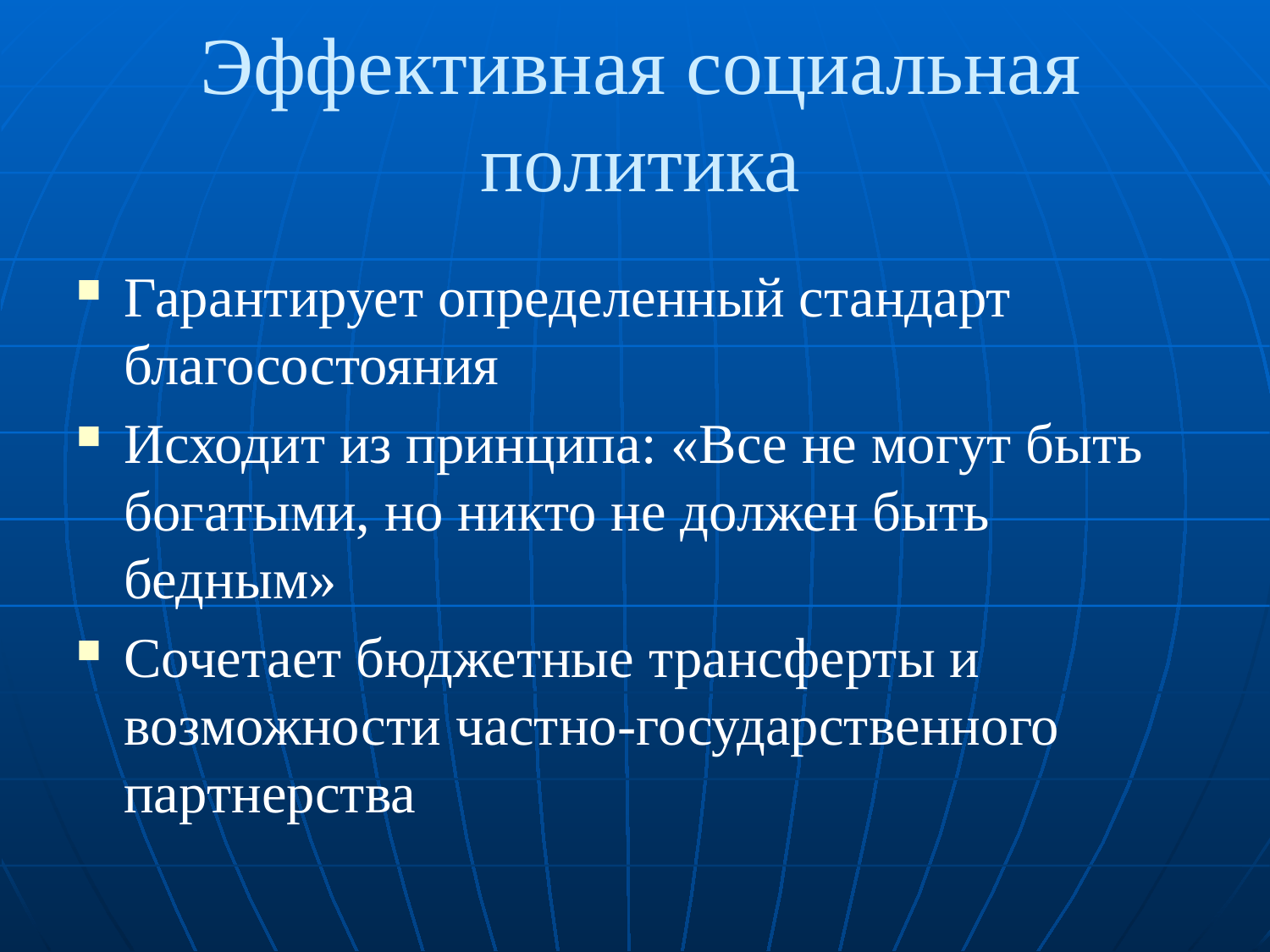

# Эффективная социальная политика
Гарантирует определенный стандарт благосостояния
Исходит из принципа: «Все не могут быть богатыми, но никто не должен быть бедным»
Сочетает бюджетные трансферты и возможности частно-государственного партнерства